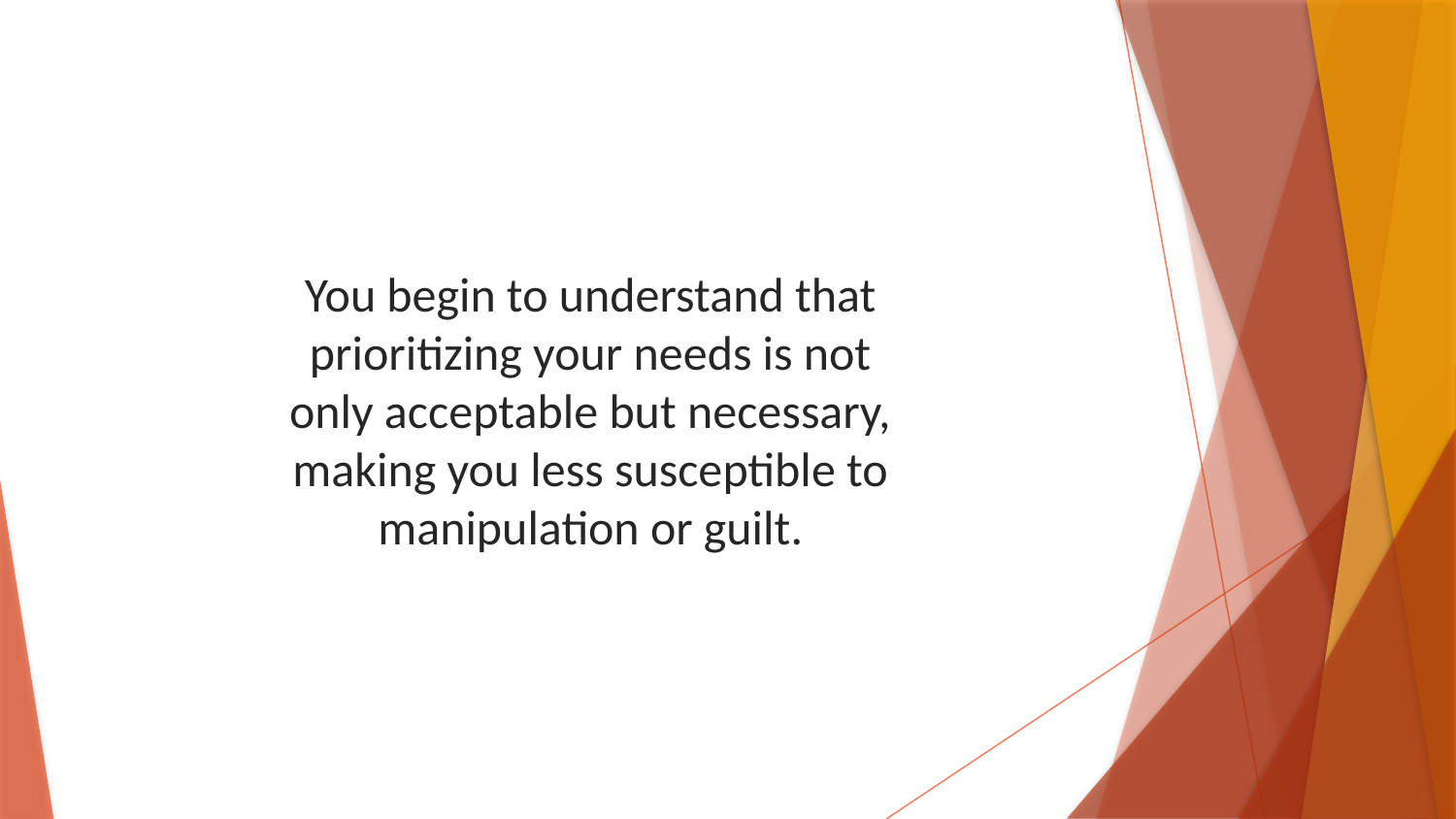

You begin to understand that prioritizing your needs is not only acceptable but necessary, making you less susceptible to manipulation or guilt.